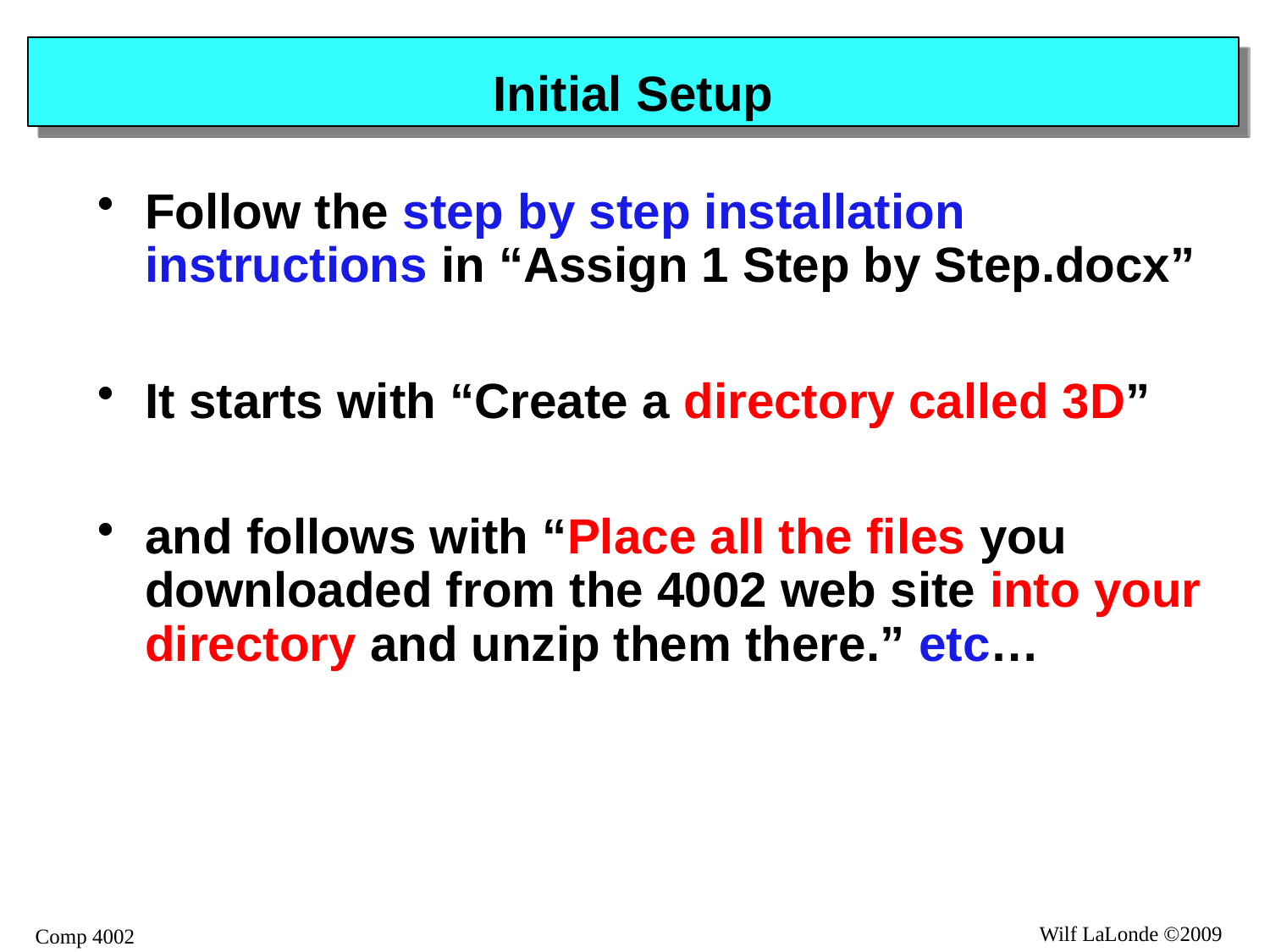

# Initial Setup
Follow the step by step installation instructions in “Assign 1 Step by Step.docx”

It starts with “Create a directory called 3D”

and follows with “Place all the files you downloaded from the 4002 web site into your directory and unzip them there.” etc…